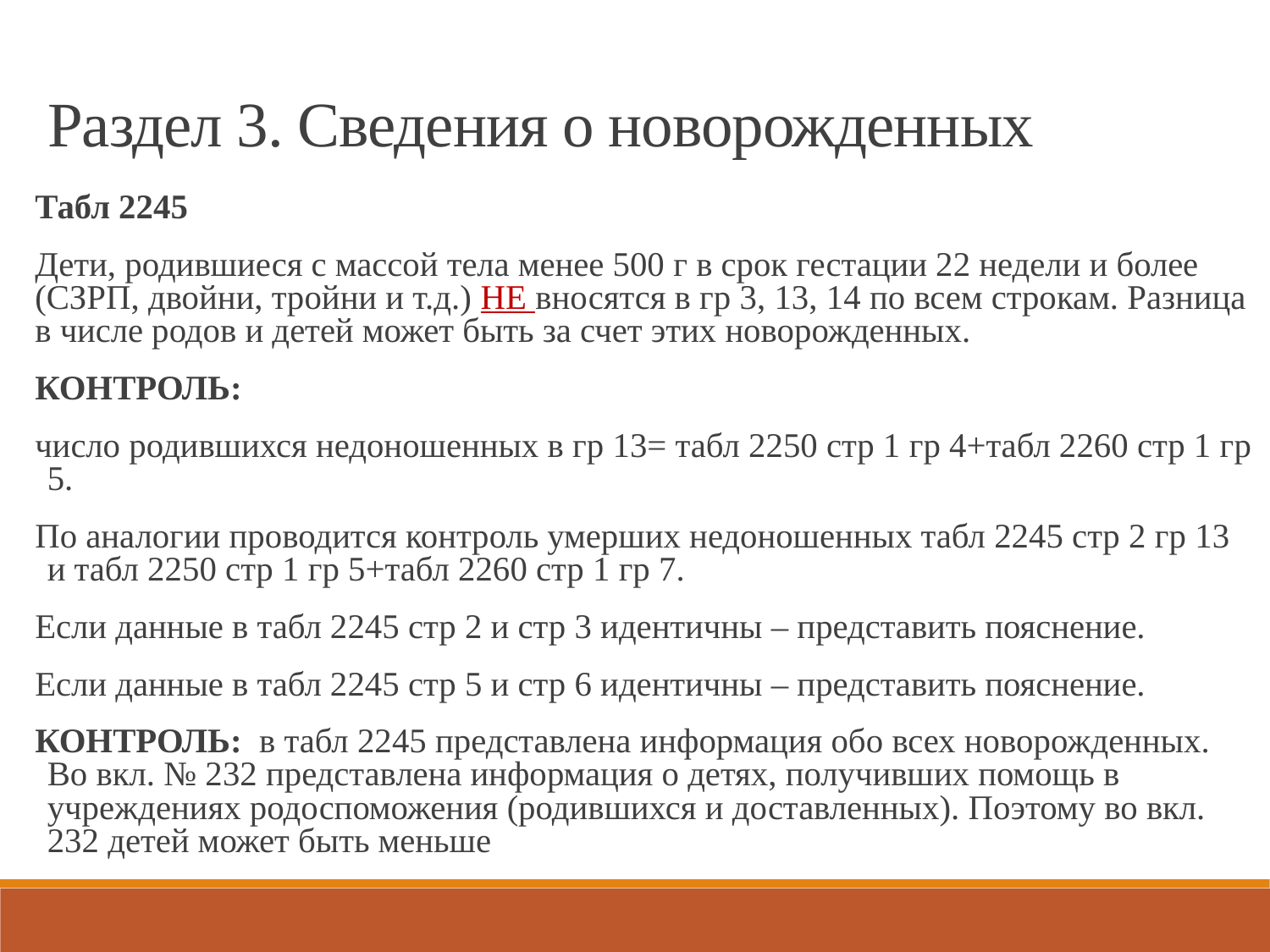

Раздел 3. Сведения о новорожденных
Табл 2245
Дети, родившиеся с массой тела менее 500 г в срок гестации 22 недели и более (СЗРП, двойни, тройни и т.д.) НЕ вносятся в гр 3, 13, 14 по всем строкам. Разница в числе родов и детей может быть за счет этих новорожденных.
КОНТРОЛЬ:
число родившихся недоношенных в гр 13= табл 2250 стр 1 гр 4+табл 2260 стр 1 гр 5.
По аналогии проводится контроль умерших недоношенных табл 2245 стр 2 гр 13 и табл 2250 стр 1 гр 5+табл 2260 стр 1 гр 7.
Если данные в табл 2245 стр 2 и стр 3 идентичны – представить пояснение.
Если данные в табл 2245 стр 5 и стр 6 идентичны – представить пояснение.
КОНТРОЛЬ:  в табл 2245 представлена информация обо всех новорожденных. Во вкл. № 232 представлена информация о детях, получивших помощь в учреждениях родоспоможения (родившихся и доставленных). Поэтому во вкл. 232 детей может быть меньше